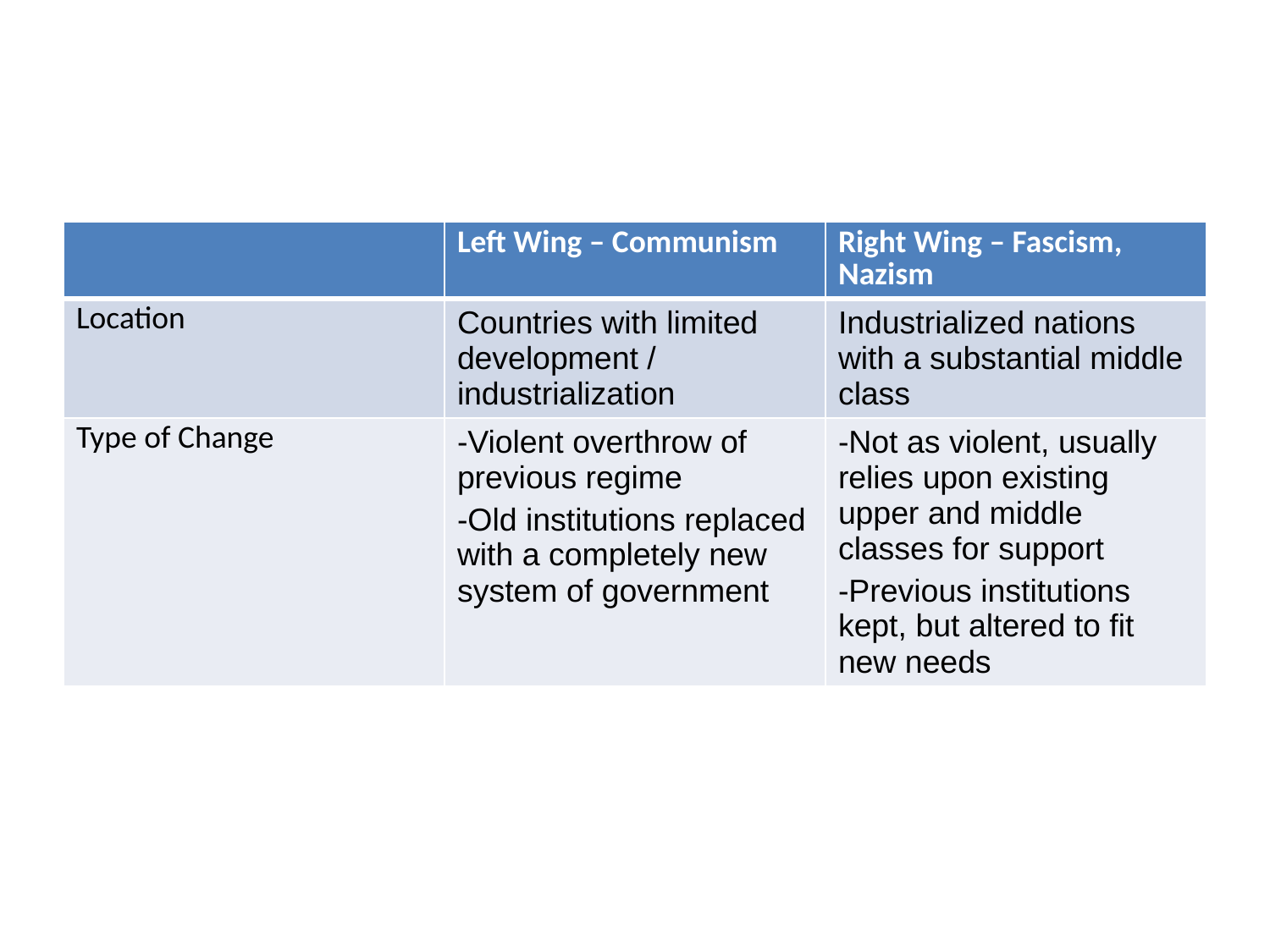

#
|  | Left Wing – Communism | Right Wing – Fascism, Nazism |
| --- | --- | --- |
| Location | Countries with limited development / industrialization | Industrialized nations with a substantial middle class |
| Type of Change | -Violent overthrow of previous regime -Old institutions replaced with a completely new system of government | -Not as violent, usually relies upon existing upper and middle classes for support -Previous institutions kept, but altered to fit new needs |